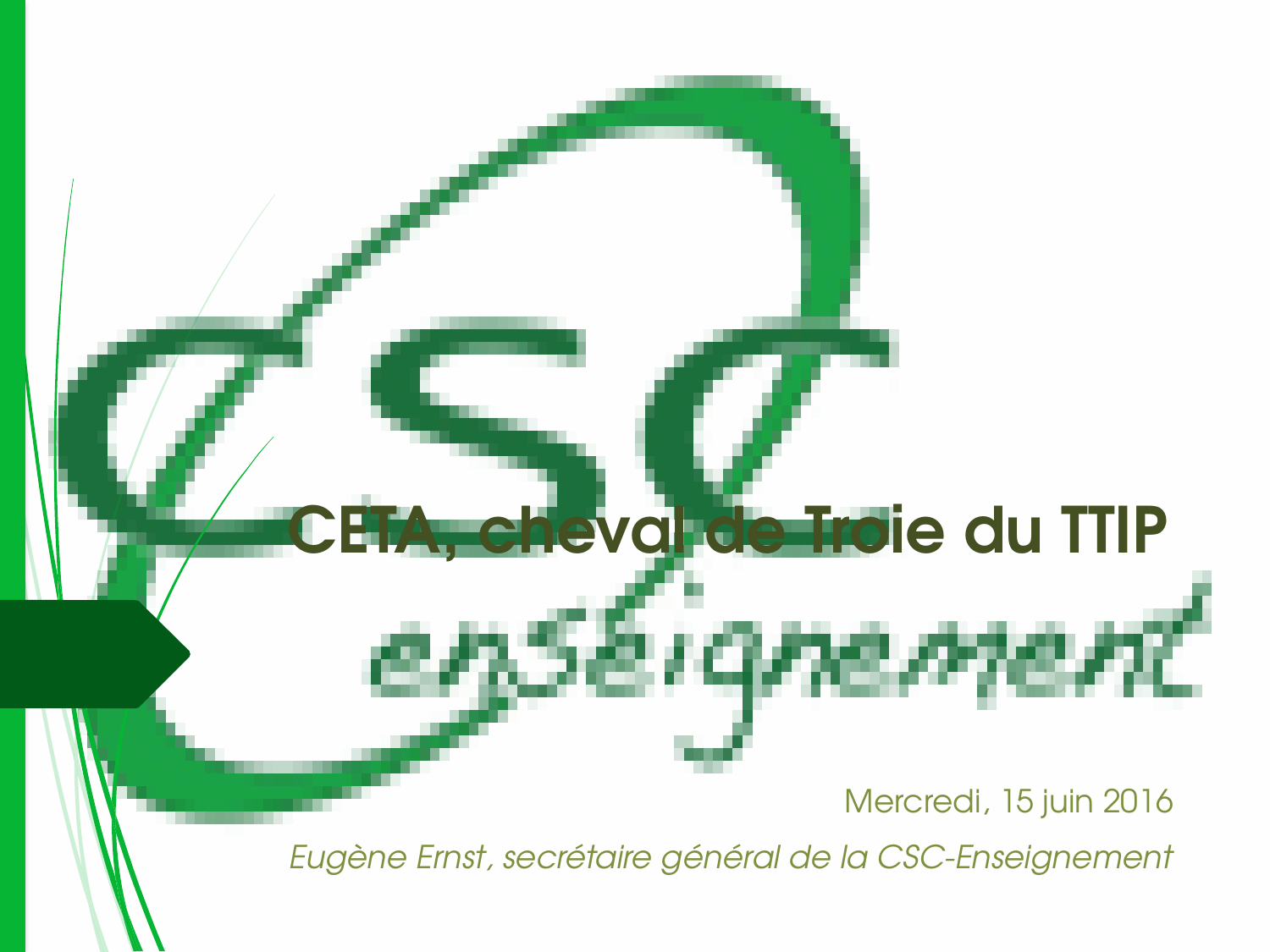

# CETA, cheval de Troie du TTIP
Mercredi, 15 juin 2016
Eugène Ernst, secrétaire général de la CSC-Enseignement